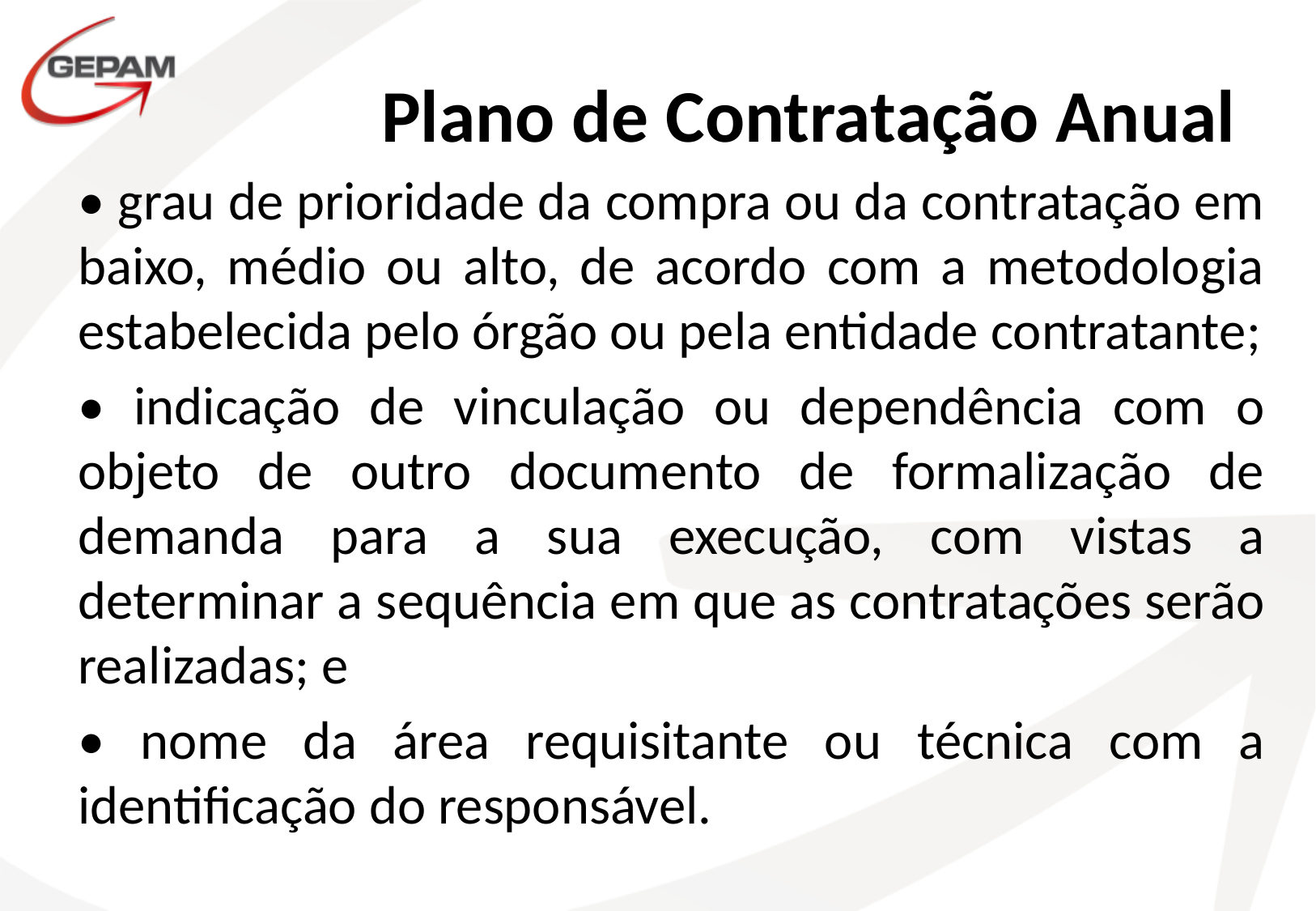

# Plano de Contratação Anual
• grau de prioridade da compra ou da contratação em baixo, médio ou alto, de acordo com a metodologia estabelecida pelo órgão ou pela entidade contratante;
• indicação de vinculação ou dependência com o objeto de outro documento de formalização de demanda para a sua execução, com vistas a determinar a sequência em que as contratações serão realizadas; e
• nome da área requisitante ou técnica com a identificação do responsável.